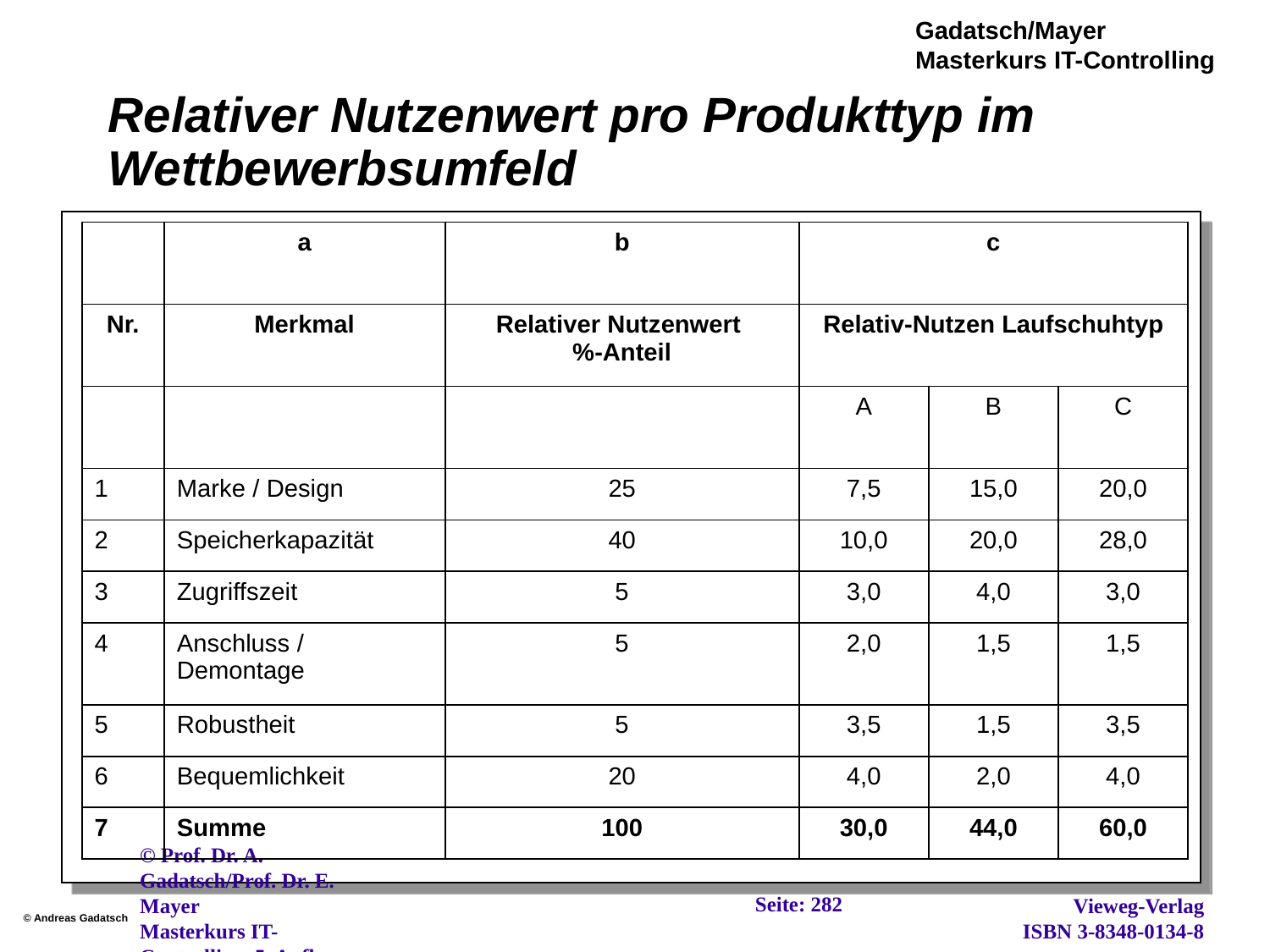

# Relativer Nutzenwert pro Produkttyp im Wettbewerbsumfeld
|  | a | b | c |  |  |
| --- | --- | --- | --- | --- | --- |
| Nr. | Merkmal | Relativer Nutzenwert %-Anteil | Relativ-Nutzen Laufschuhtyp |  |  |
|  |  |  | A | B | C |
| 1 | Marke / Design | 25 | 7,5 | 15,0 | 20,0 |
| 2 | Speicherkapazität | 40 | 10,0 | 20,0 | 28,0 |
| 3 | Zugriffszeit | 5 | 3,0 | 4,0 | 3,0 |
| 4 | Anschluss / Demontage | 5 | 2,0 | 1,5 | 1,5 |
| 5 | Robustheit | 5 | 3,5 | 1,5 | 3,5 |
| 6 | Bequemlichkeit | 20 | 4,0 | 2,0 | 4,0 |
| 7 | Summe | 100 | 30,0 | 44,0 | 60,0 |

Seite: 282

© Prof. Dr. A. Gadatsch/Prof. Dr. E. Mayer
Masterkurs IT-Controlling, 5. Aufl., Wiesbaden, 2012